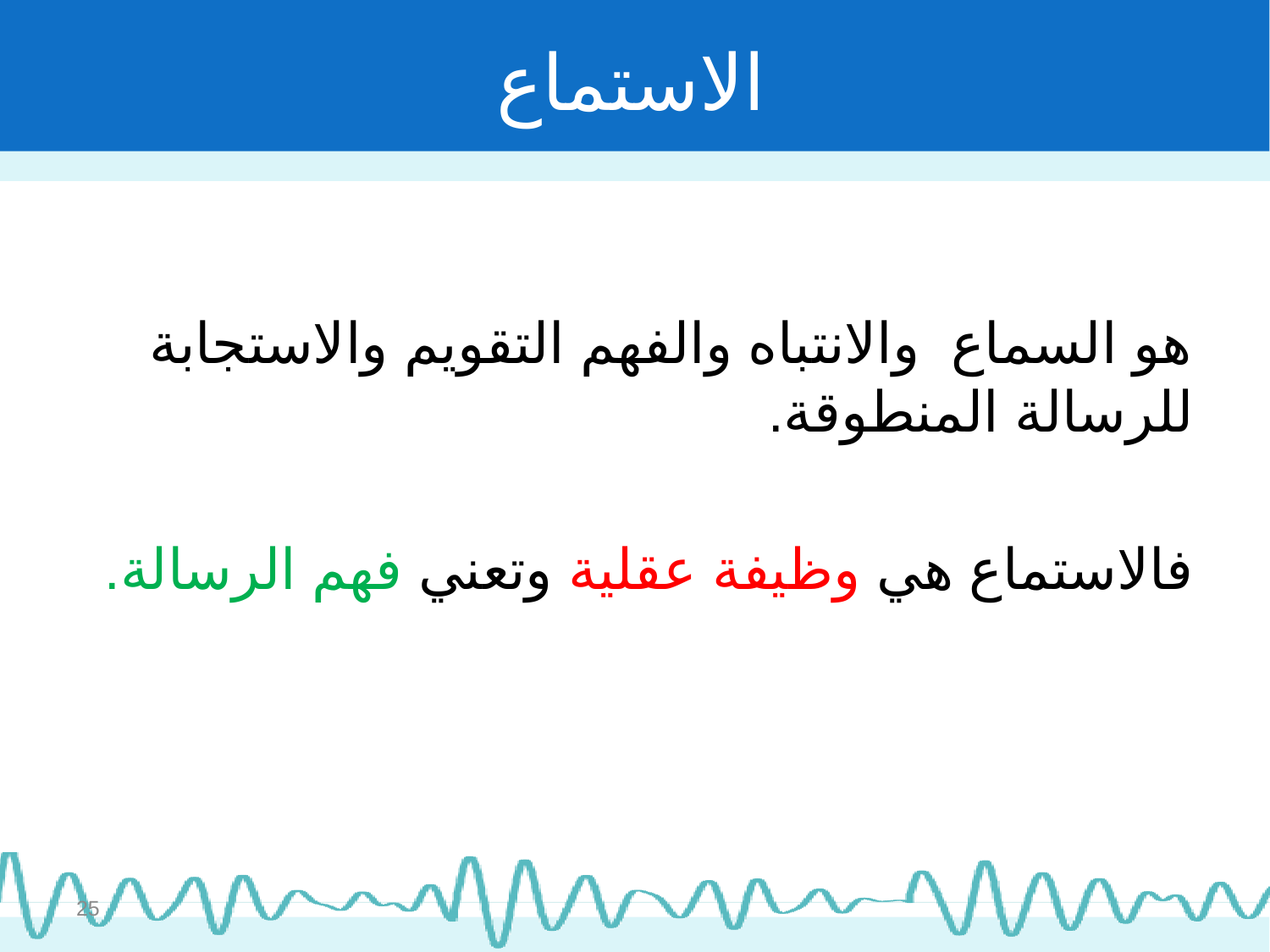

# الاستماع

هو السماع  والانتباه والفهم التقويم والاستجابة للرسالة المنطوقة.

فالاستماع هي وظيفة عقلية وتعني فهم الرسالة.
25